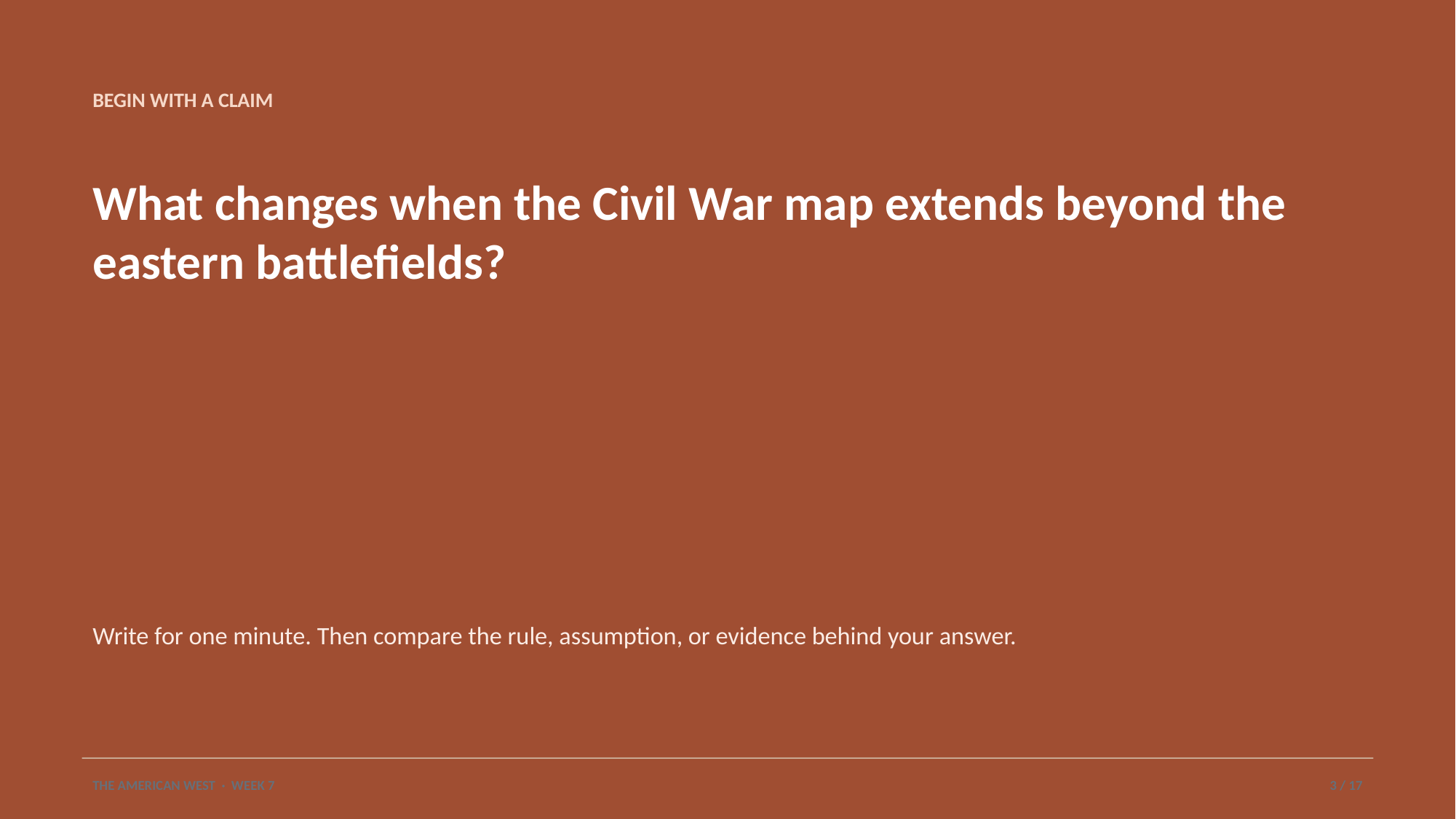

BEGIN WITH A CLAIM
What changes when the Civil War map extends beyond the eastern battlefields?
Write for one minute. Then compare the rule, assumption, or evidence behind your answer.

THE AMERICAN WEST  ·  WEEK 7
3 / 17